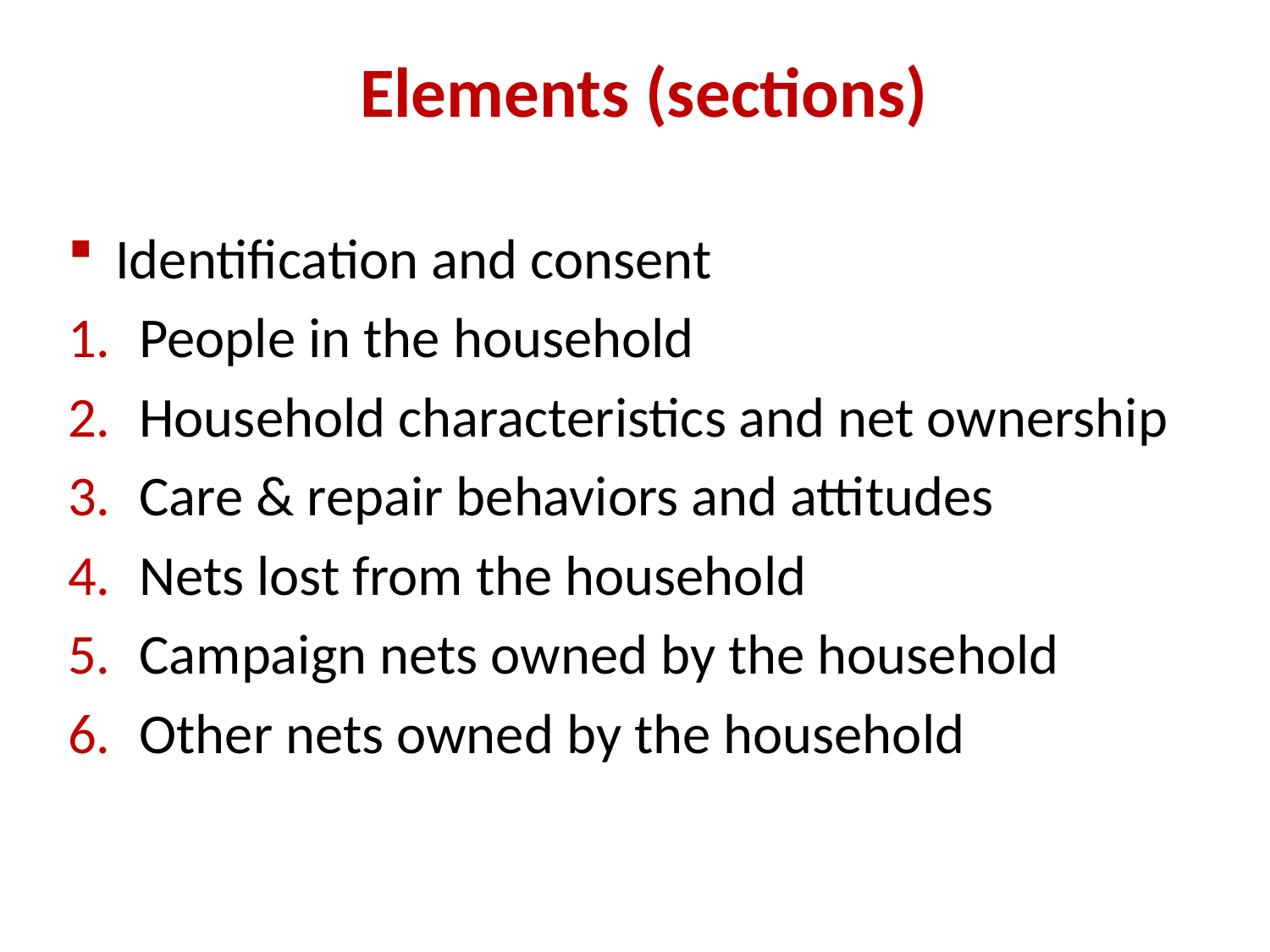

Elements (sections)
Identification and consent
People in the household
Household characteristics and net ownership
Care & repair behaviors and attitudes
Nets lost from the household
Campaign nets owned by the household
Other nets owned by the household